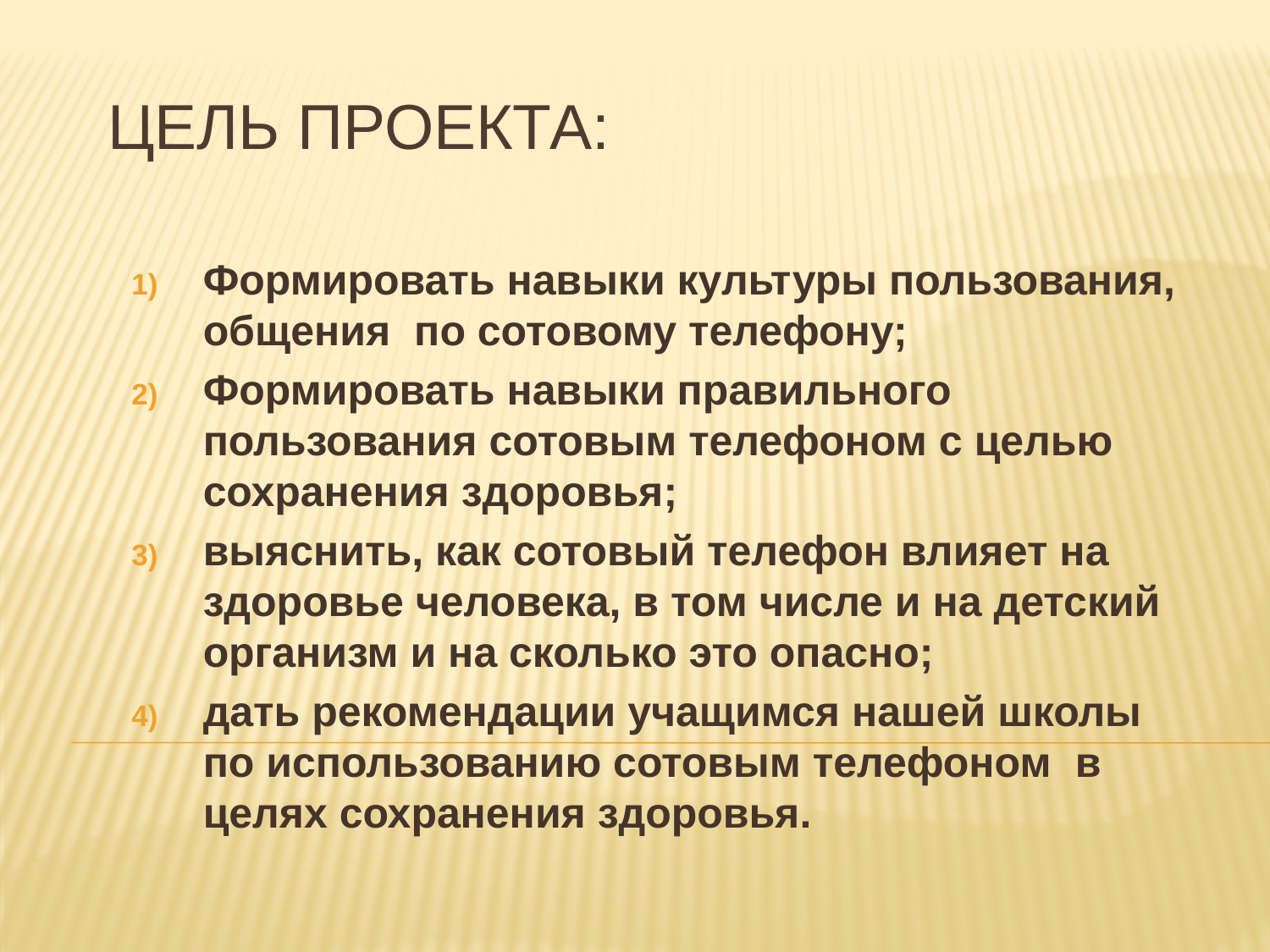

# Цель проекта:
Формировать навыки культуры пользования, общения  по сотовому телефону;
Формировать навыки правильного пользования сотовым телефоном с целью сохранения здоровья;
выяснить, как сотовый телефон влияет на здоровье человека, в том числе и на детский организм и на сколько это опасно;
дать рекомендации учащимся нашей школы по использованию сотовым телефоном  в целях сохранения здоровья.